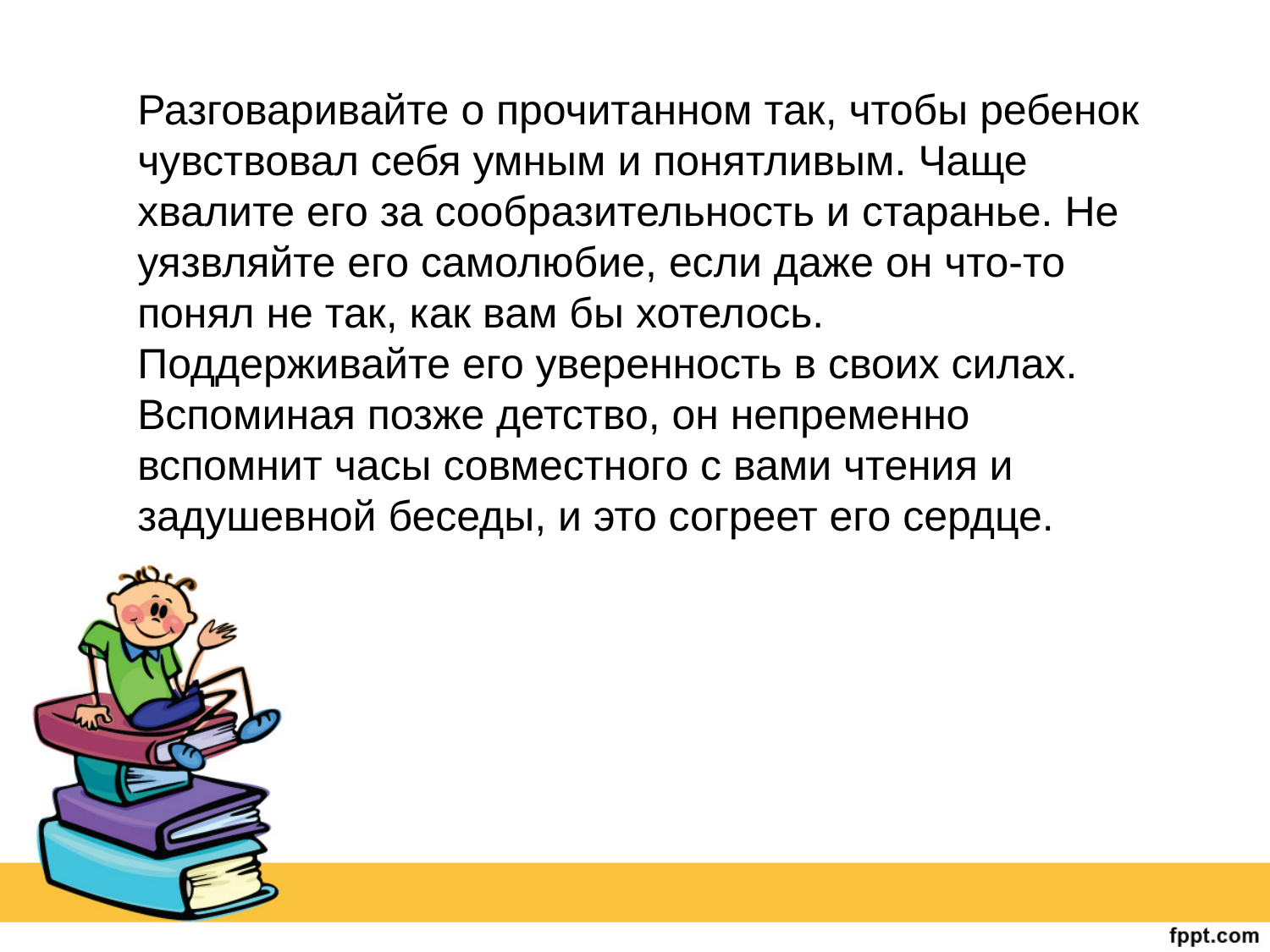

Разговаривайте о прочитанном так, чтобы ребенок чувствовал себя умным и понятливым. Чаще хвалите его за сообразительность и старанье. Не  уязвляйте его самолюбие, если даже он что-то понял не так, как вам бы хотелось. Поддерживайте его уверенность в своих силах. Вспоминая позже детство, он непременно вспомнит часы совместного с вами чтения и задушевной беседы, и это согреет его сердце.